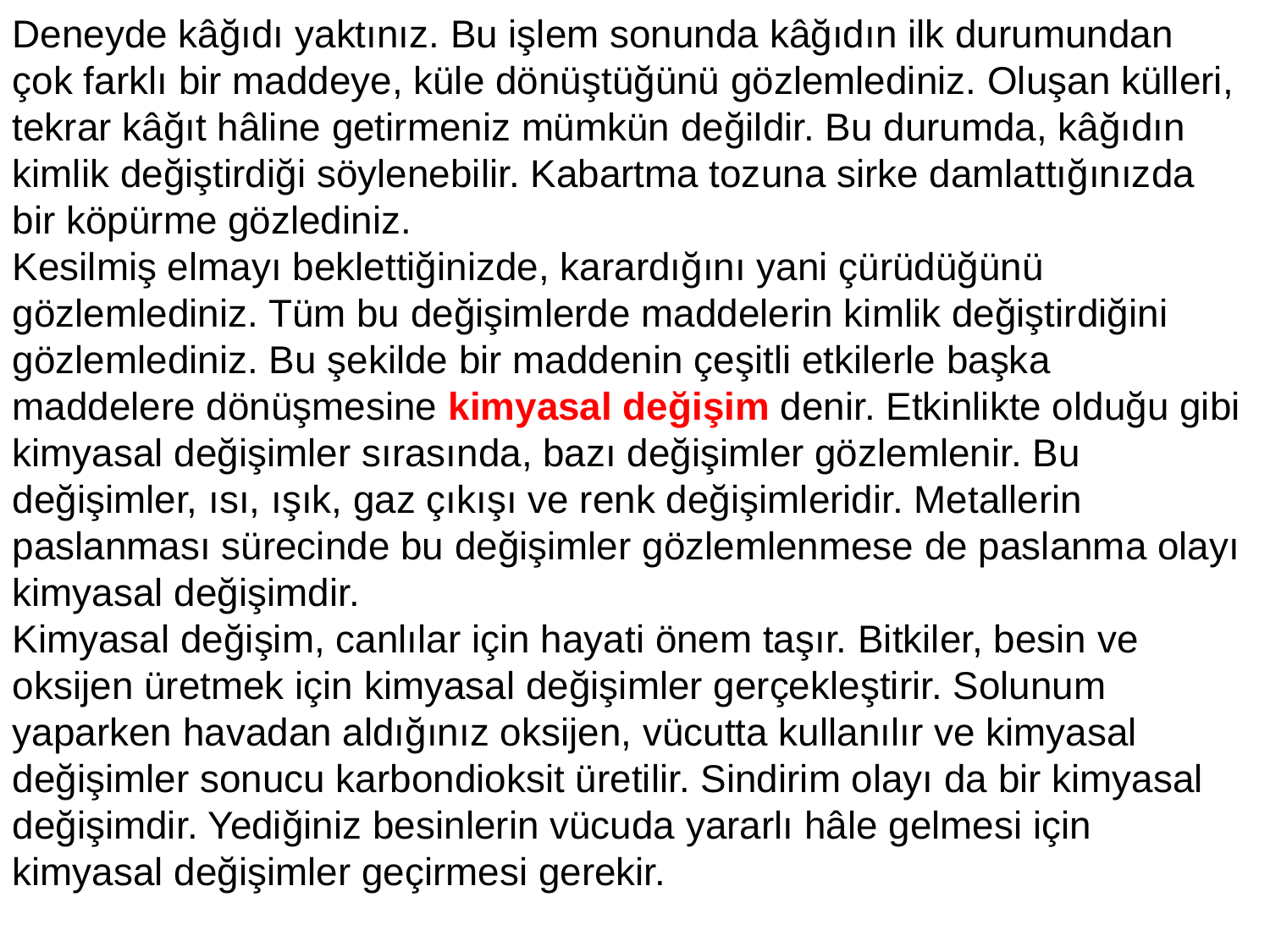

Deneyde kâğıdı yaktınız. Bu işlem sonunda kâğıdın ilk durumundan çok farklı bir maddeye, küle dönüştüğünü gözlemlediniz. Oluşan külleri, tekrar kâğıt hâline getirmeniz mümkün değildir. Bu durumda, kâğıdın kimlik değiştirdiği söylenebilir. Kabartma tozuna sirke damlattığınızda bir köpürme gözlediniz.
Kesilmiş elmayı beklettiğinizde, karardığını yani çürüdüğünü gözlemlediniz. Tüm bu değişimlerde maddelerin kimlik değiştirdiğini gözlemlediniz. Bu şekilde bir maddenin çeşitli etkilerle başka maddelere dönüşmesine kimyasal değişim denir. Etkinlikte olduğu gibi kimyasal değişimler sırasında, bazı değişimler gözlemlenir. Bu değişimler, ısı, ışık, gaz çıkışı ve renk değişimleridir. Metallerin paslanması sürecinde bu değişimler gözlemlenmese de paslanma olayı kimyasal değişimdir.
Kimyasal değişim, canlılar için hayati önem taşır. Bitkiler, besin ve oksijen üretmek için kimyasal değişimler gerçekleştirir. Solunum yaparken havadan aldığınız oksijen, vücutta kullanılır ve kimyasal değişimler sonucu karbondioksit üretilir. Sindirim olayı da bir kimyasal değişimdir. Yediğiniz besinlerin vücuda yararlı hâle gelmesi için kimyasal değişimler geçirmesi gerekir.